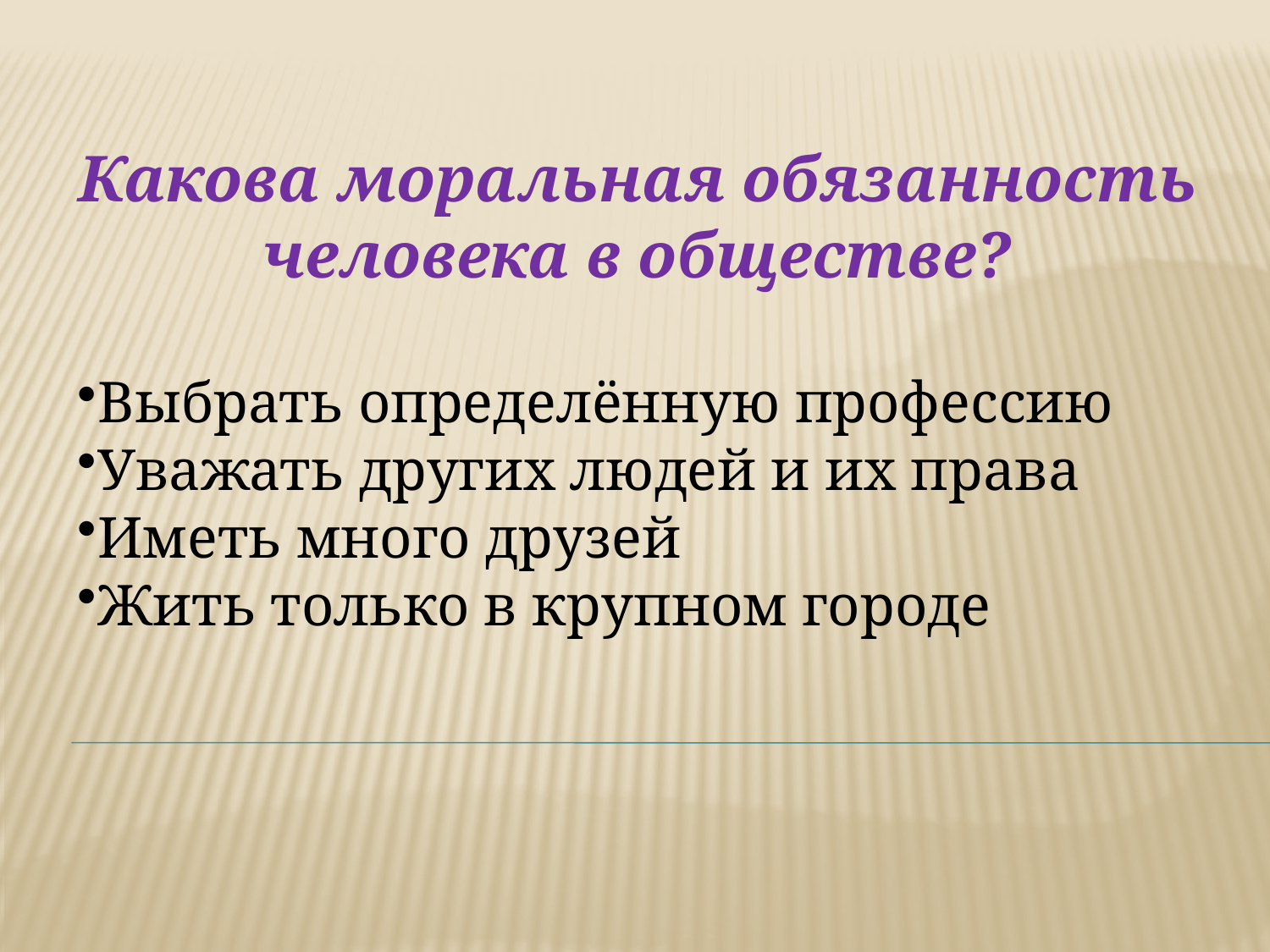

Какова моральная обязанность человека в обществе?

Выбрать определённую профессию
Уважать других людей и их права
Иметь много друзей
Жить только в крупном городе